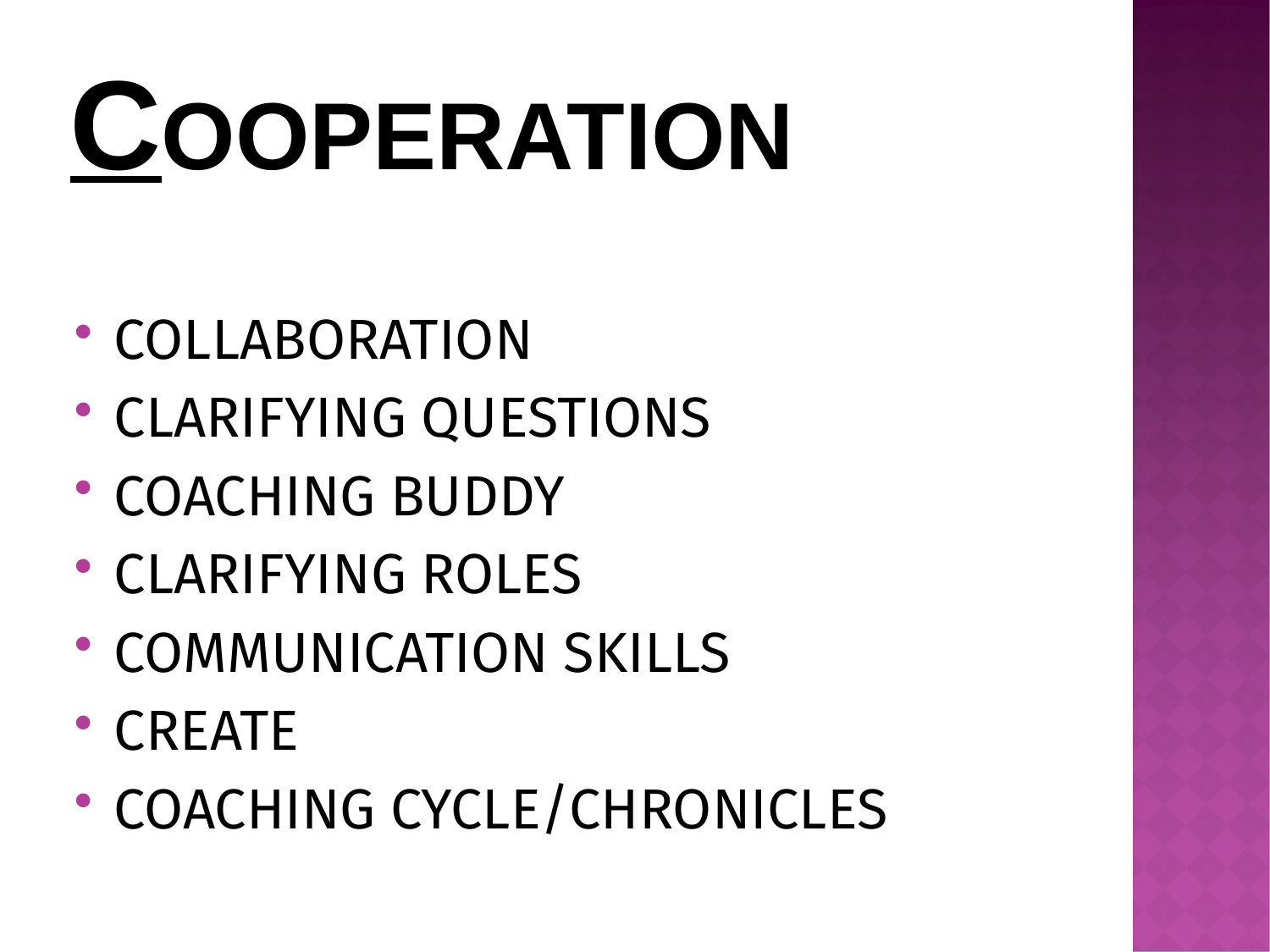

# Cooperation
COLLABORATION
CLARIFYING QUESTIONS
COACHING BUDDY
CLARIFYING ROLES
COMMUNICATION SKILLS
CREATE
COACHING CYCLE/CHRONICLES